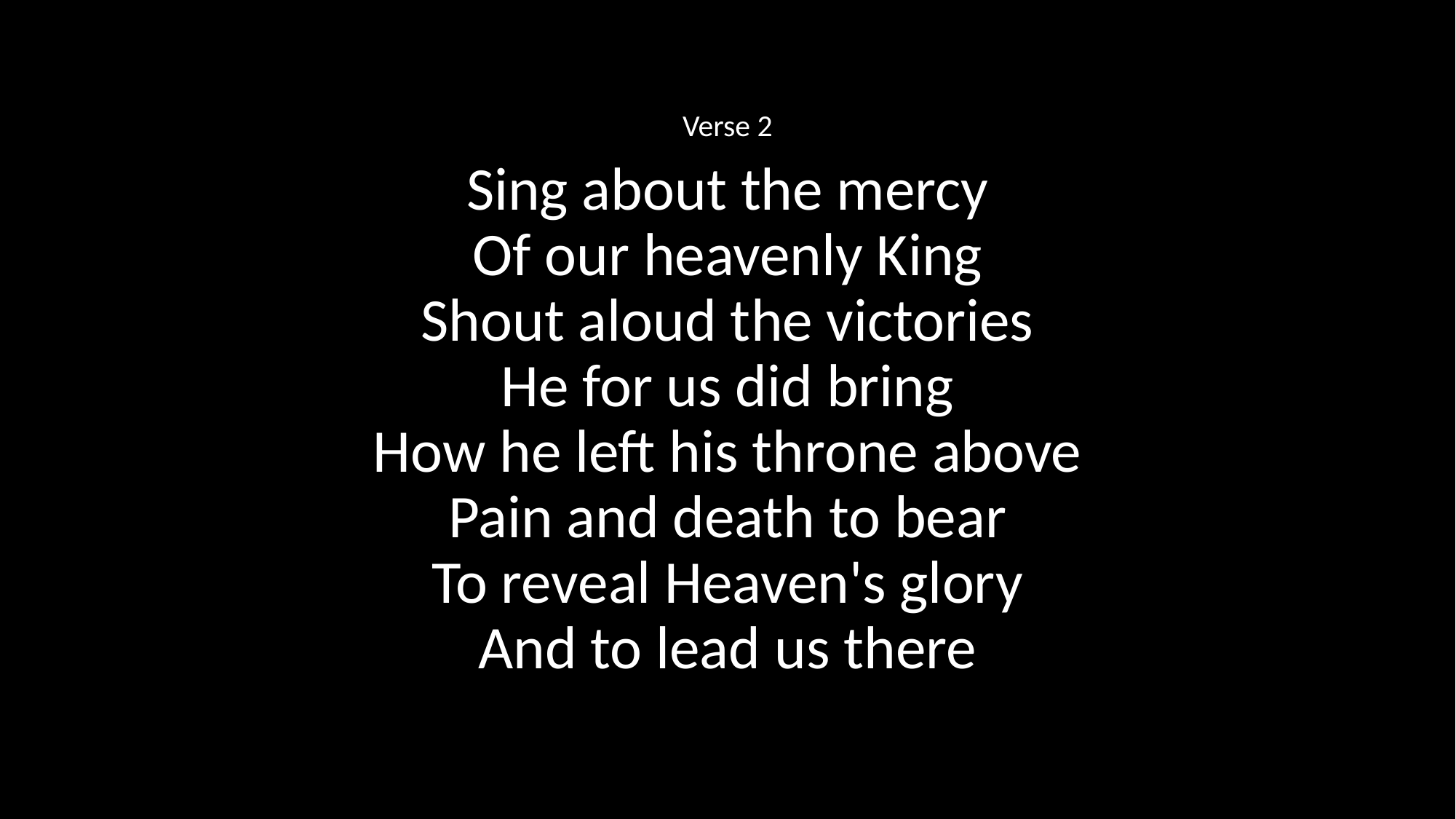

Verse 2
Sing about the mercy
Of our heavenly King
Shout aloud the victories
He for us did bring
How he left his throne above
Pain and death to bear
To reveal Heaven's glory
And to lead us there